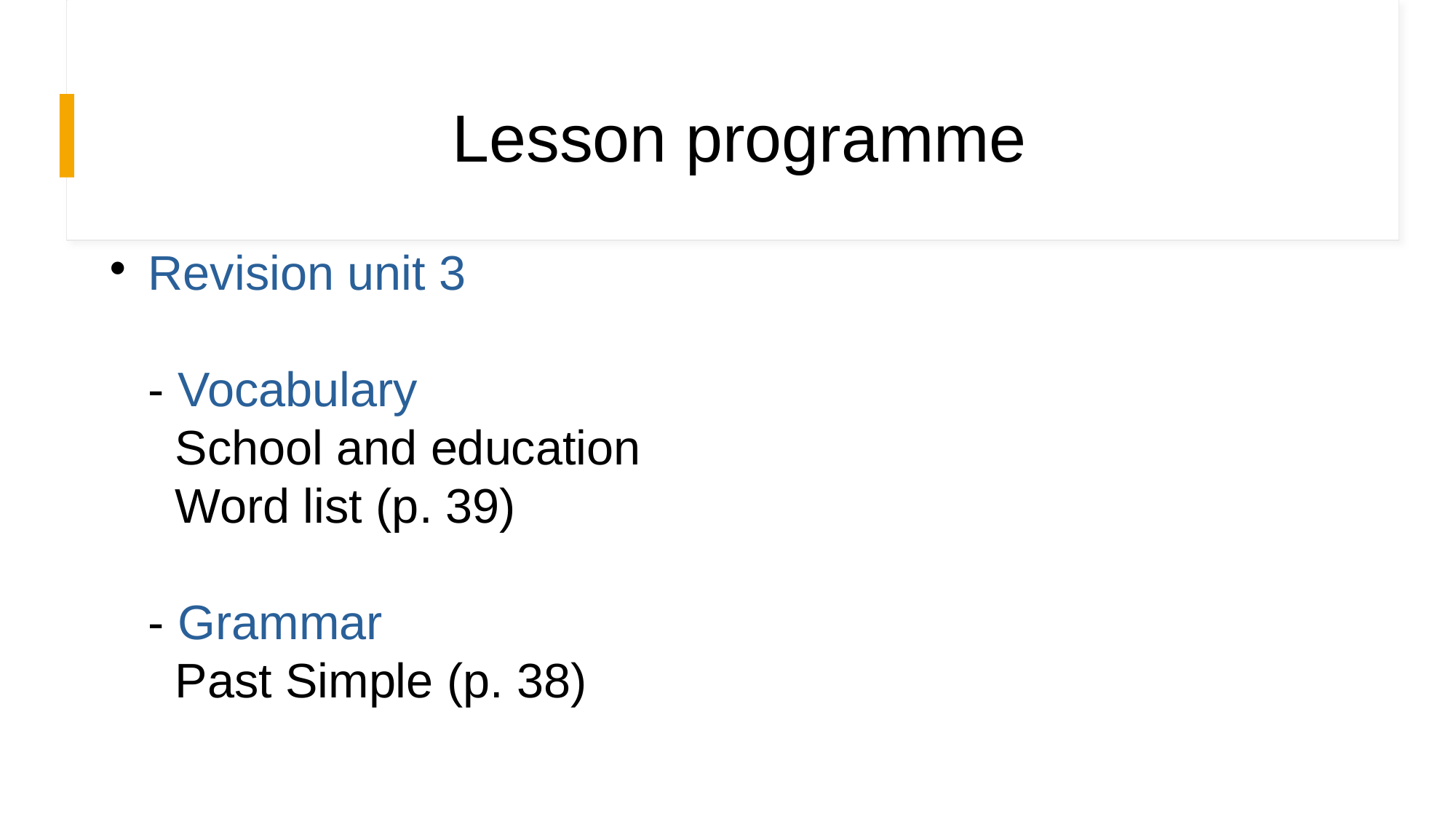

# Lesson programme
Revision unit 3
- Vocabulary
  School and education
  Word list (p. 39)
- Grammar
  Past Simple (p. 38)